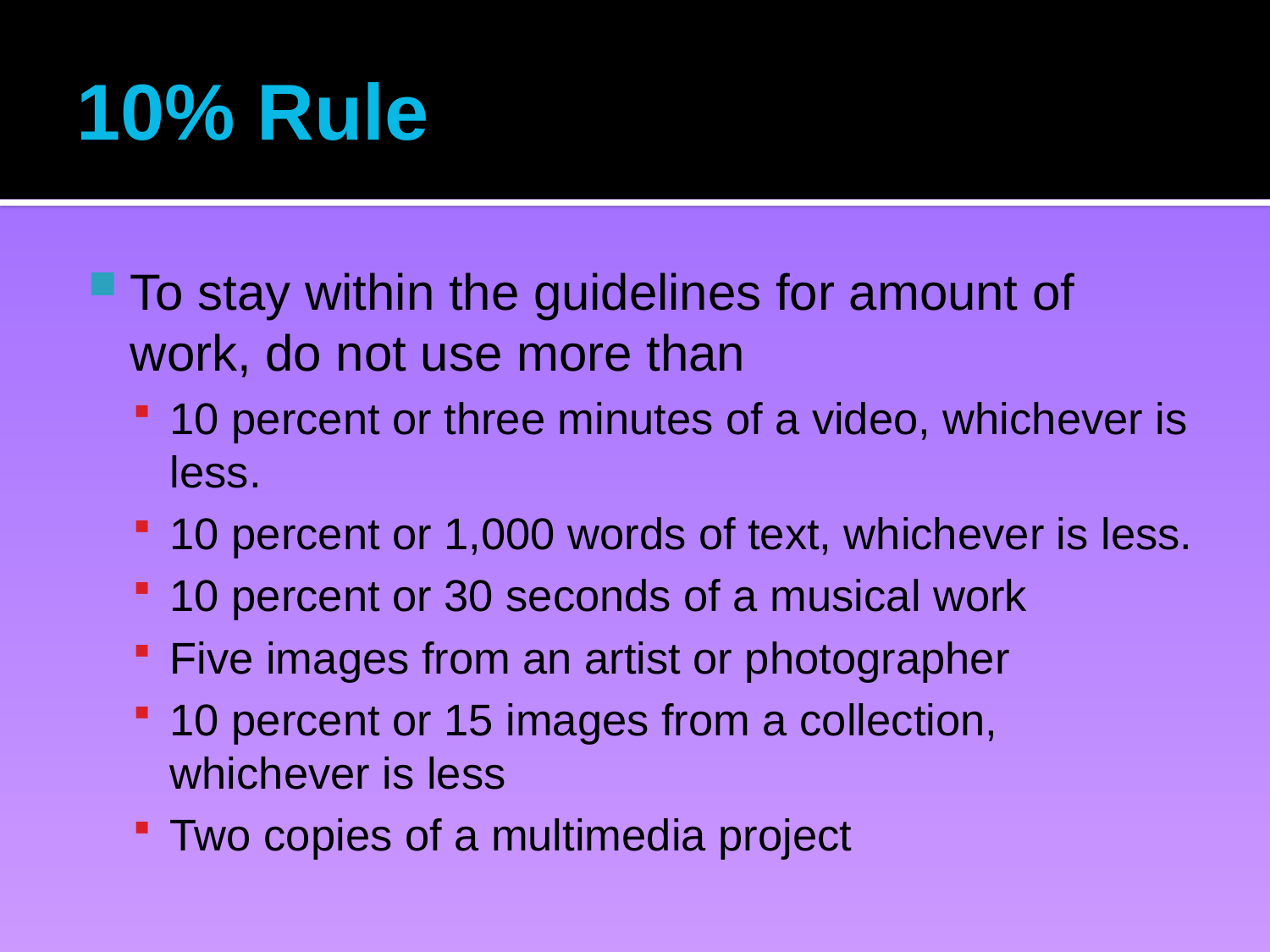

# 10% Rule
To stay within the guidelines for amount of work, do not use more than
10 percent or three minutes of a video, whichever is less.
10 percent or 1,000 words of text, whichever is less.
10 percent or 30 seconds of a musical work
Five images from an artist or photographer
10 percent or 15 images from a collection, whichever is less
Two copies of a multimedia project